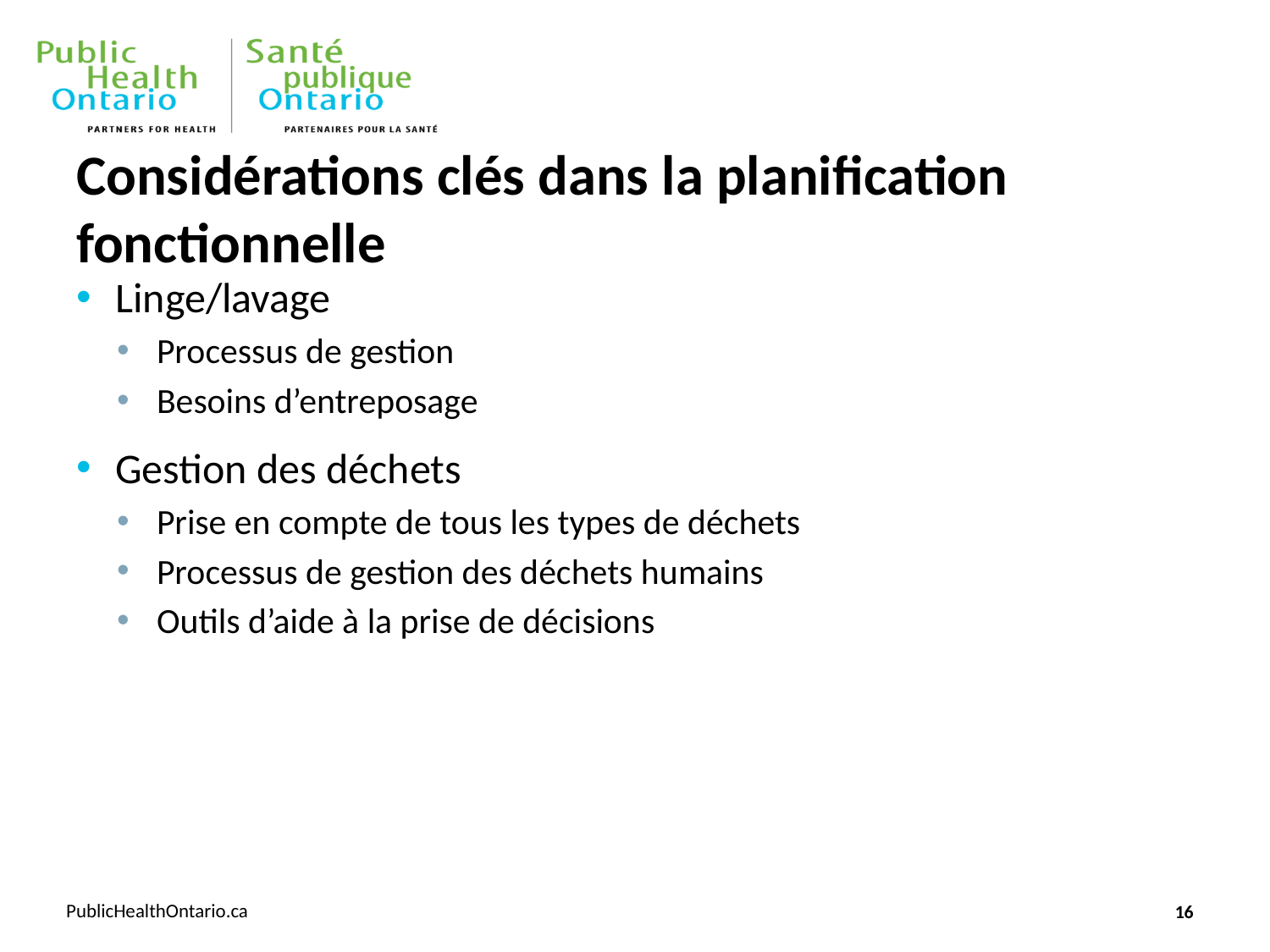

# Considérations clés dans la planification fonctionnelle
Linge/lavage
Processus de gestion
Besoins d’entreposage
Gestion des déchets
Prise en compte de tous les types de déchets
Processus de gestion des déchets humains
Outils d’aide à la prise de décisions
16